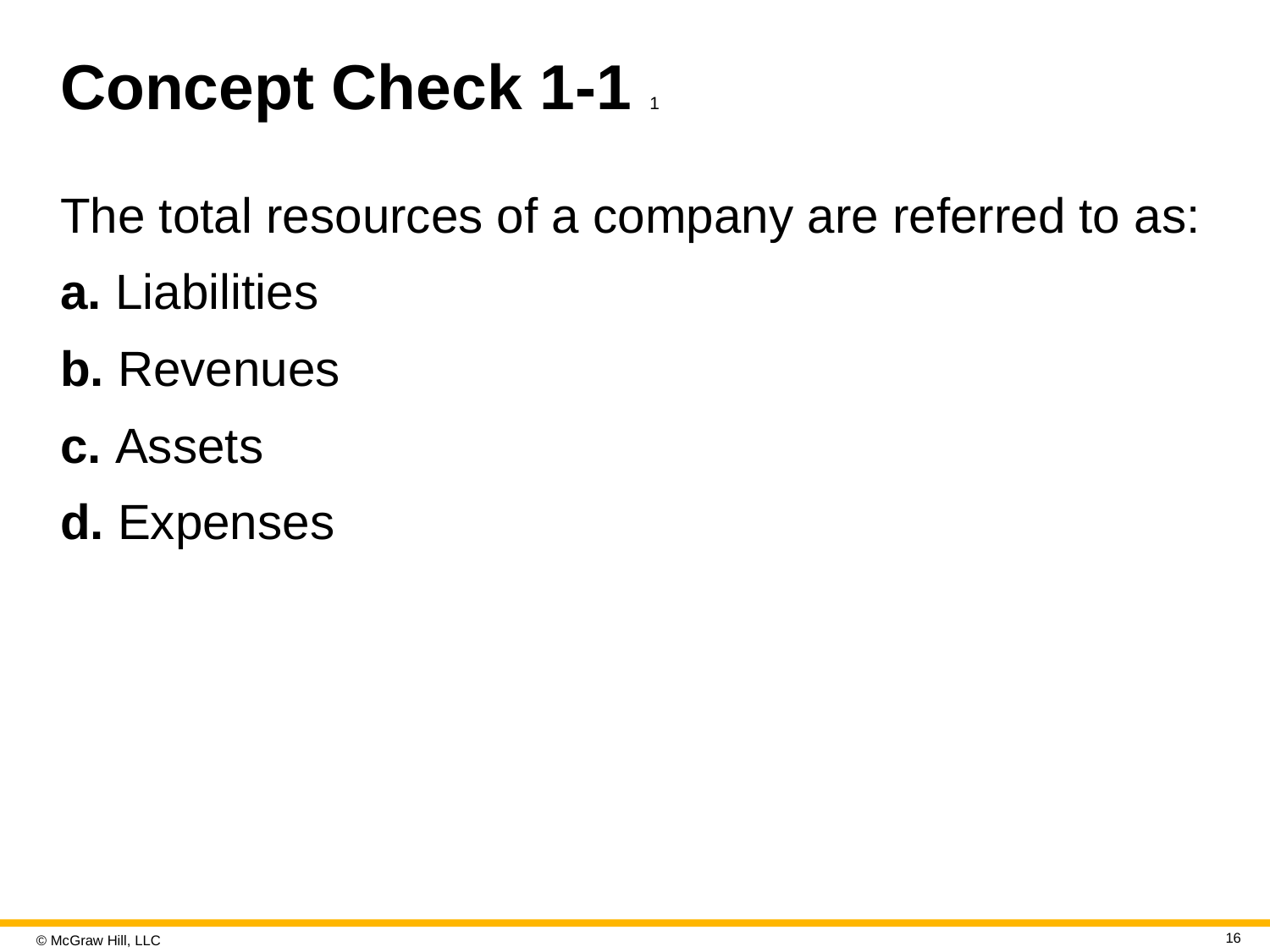

# Concept Check 1-1 1
The total resources of a company are referred to as:
a. Liabilities
b. Revenues
c. Assets
d. Expenses
16